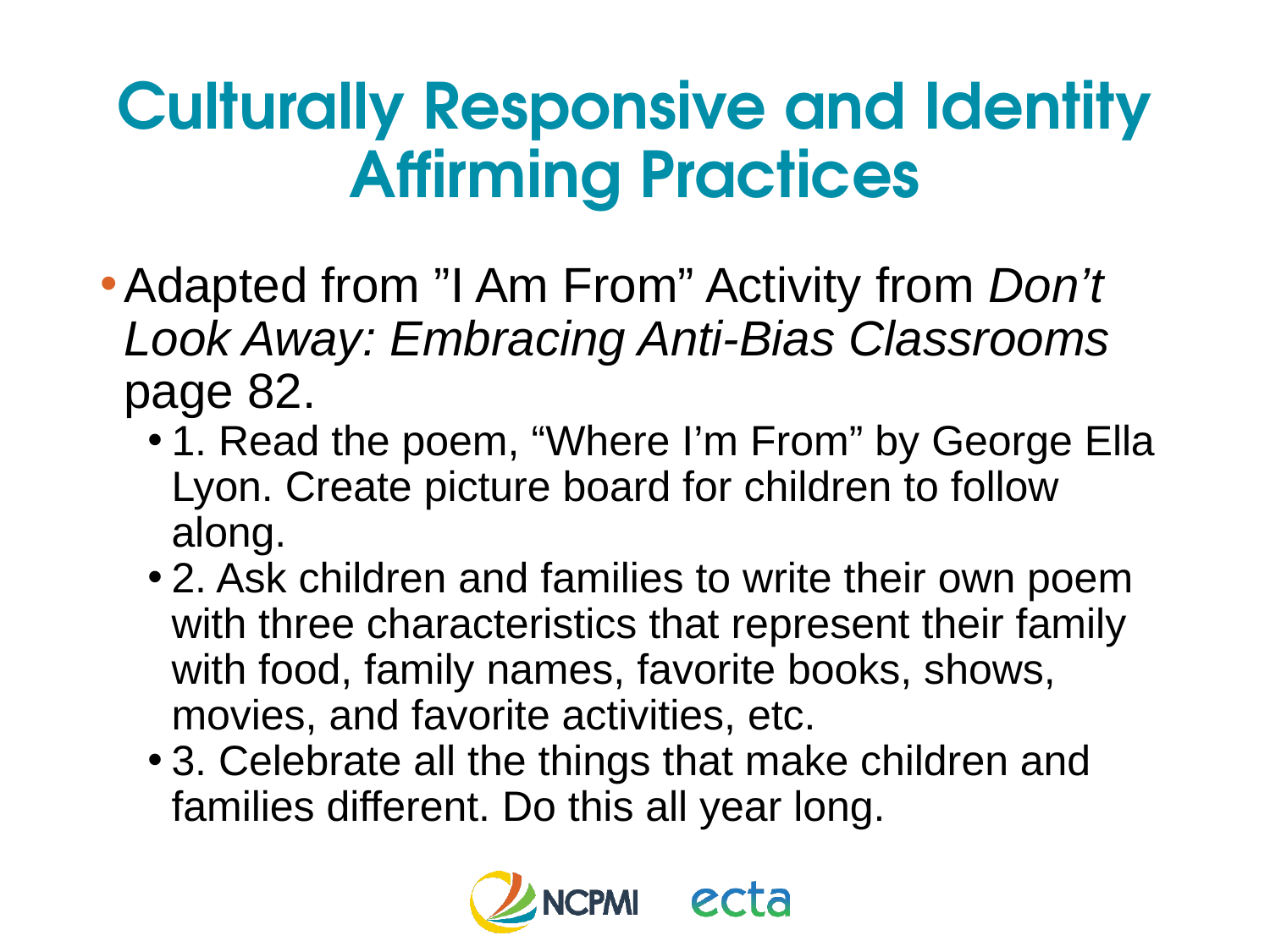

# Culturally Responsive and Identity Affirming Practices
Adapted from ”I Am From” Activity from Don’t Look Away: Embracing Anti-Bias Classrooms page 82.
1. Read the poem, “Where I’m From” by George Ella Lyon. Create picture board for children to follow along.
2. Ask children and families to write their own poem with three characteristics that represent their family with food, family names, favorite books, shows, movies, and favorite activities, etc.
3. Celebrate all the things that make children and families different. Do this all year long.